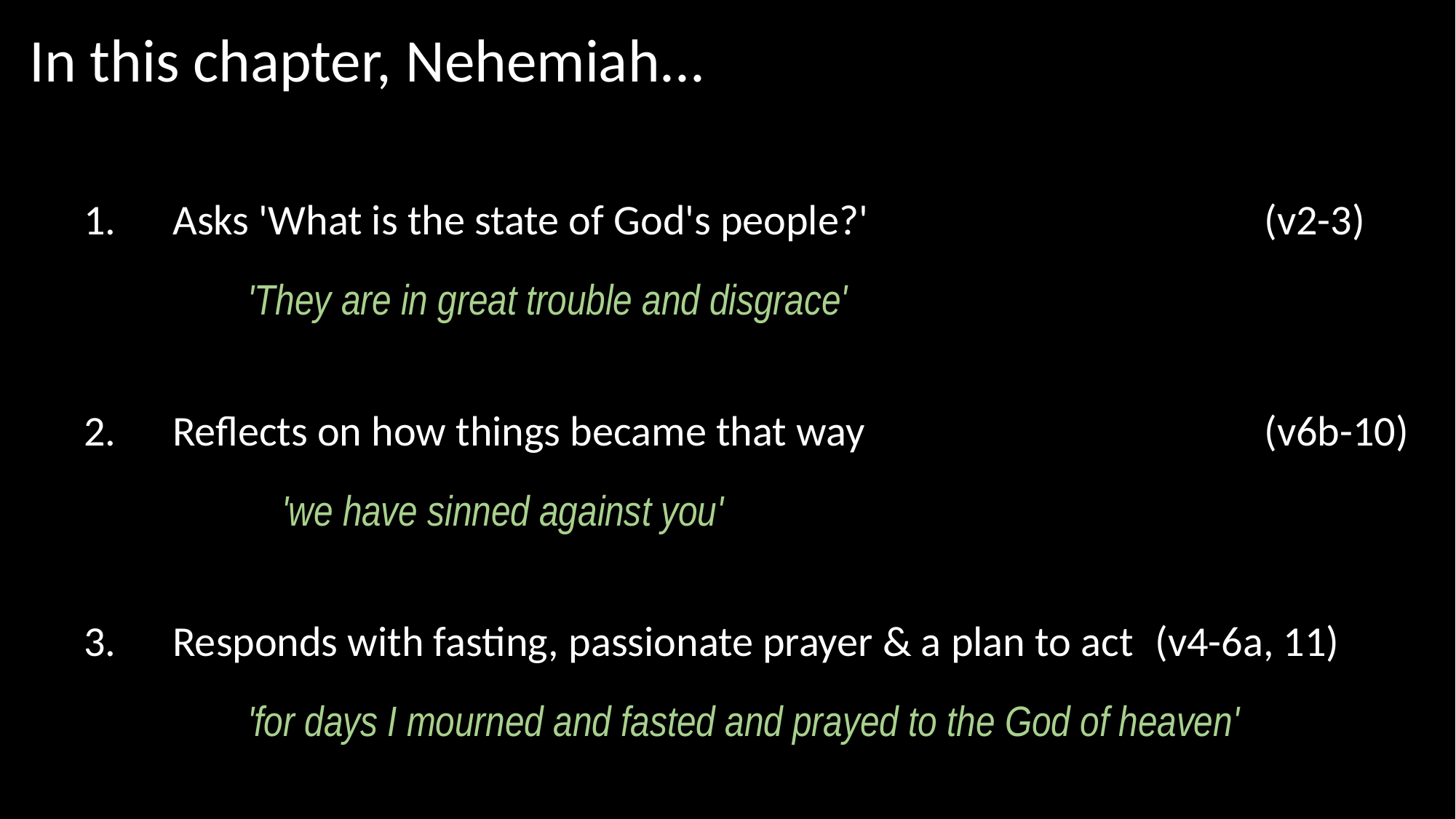

In this chapter, Nehemiah...

Asks 'What is the state of God's people?' 				(v2-3)

'They are in great trouble and disgrace'

Reflects on how things became that way 				(v6b-10)

		'we have sinned against you'

Responds with fasting, passionate prayer & a plan to act 	(v4-6a, 11)

'for days I mourned and fasted and prayed to the God of heaven'